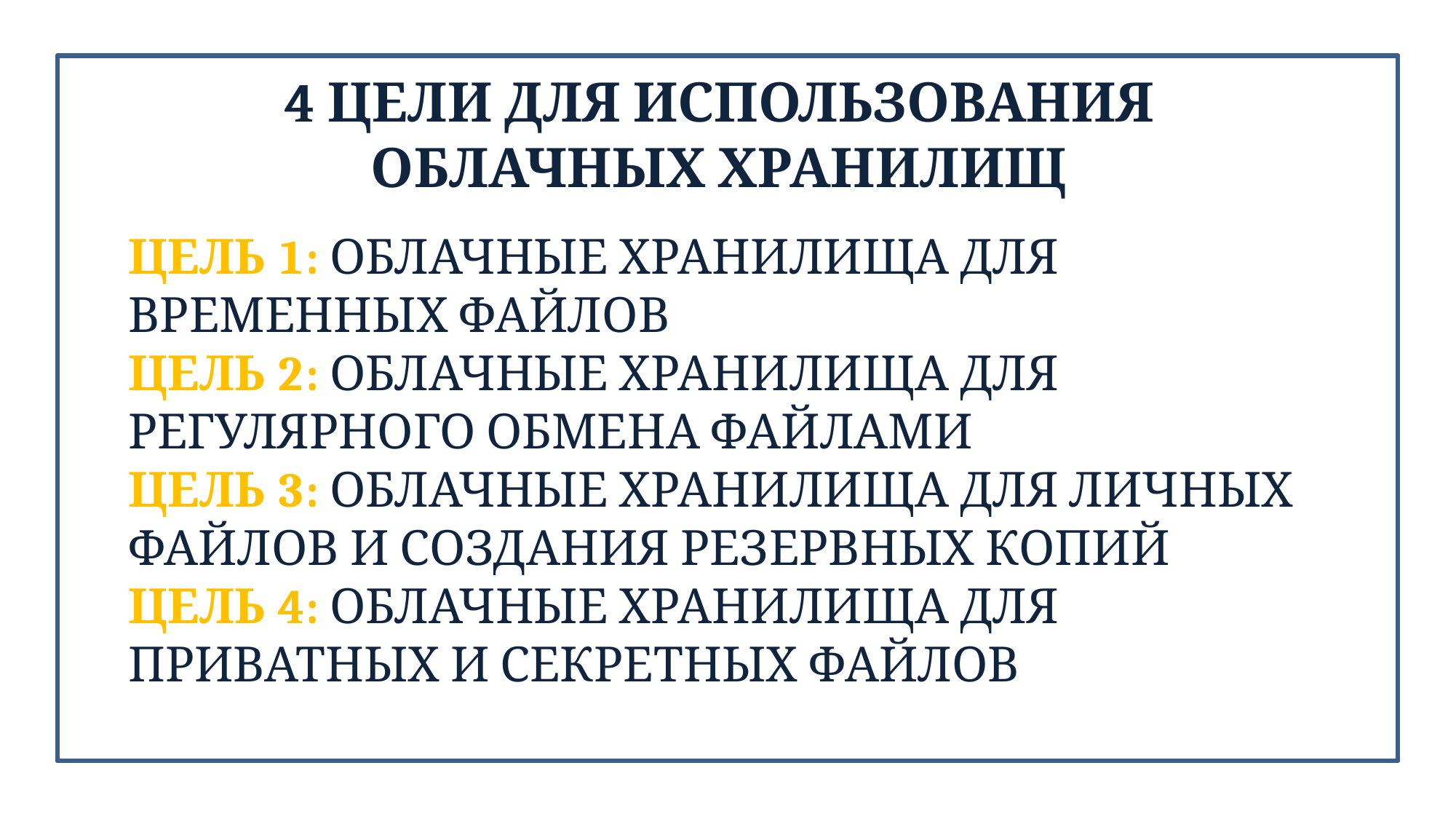

# 4 ЦЕЛИ ДЛЯ ИСПОЛЬЗОВАНИЯ ОБЛАЧНЫХ ХРАНИЛИЩ
ЦЕЛЬ 1: ОБЛАЧНЫЕ ХРАНИЛИЩА ДЛЯ ВРЕМЕННЫХ ФАЙЛОВ
ЦЕЛЬ 2: ОБЛАЧНЫЕ ХРАНИЛИЩА ДЛЯ РЕГУЛЯРНОГО ОБМЕНА ФАЙЛАМИ
ЦЕЛЬ 3: ОБЛАЧНЫЕ ХРАНИЛИЩА ДЛЯ ЛИЧНЫХ ФАЙЛОВ И СОЗДАНИЯ РЕЗЕРВНЫХ КОПИЙ
ЦЕЛЬ 4: ОБЛАЧНЫЕ ХРАНИЛИЩА ДЛЯ ПРИВАТНЫХ И СЕКРЕТНЫХ ФАЙЛОВ